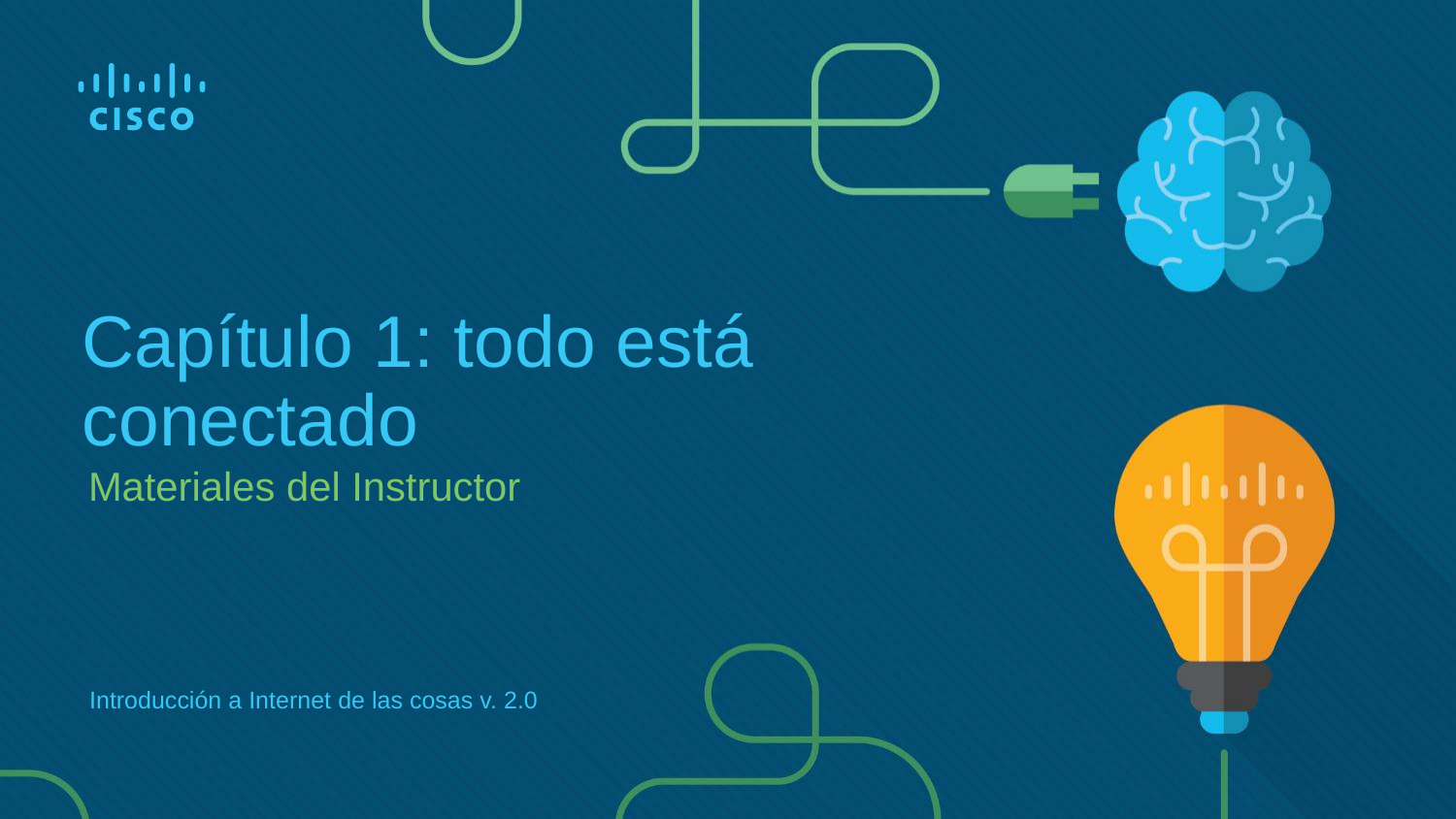

# Capítulo 1: todo está conectado
Materiales del Instructor
Introducción a Internet de las cosas v. 2.0